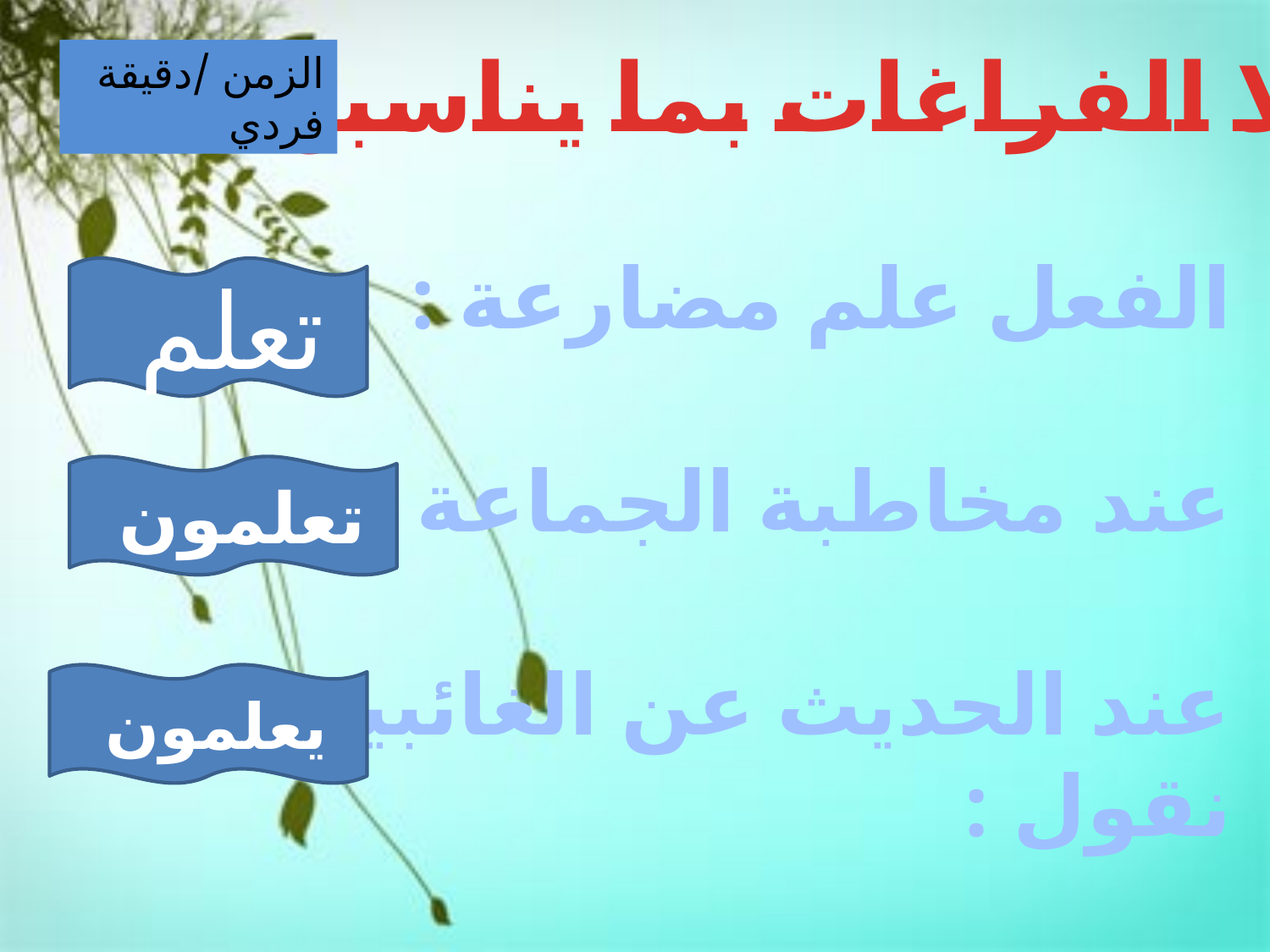

املا الفراغات بما يناسبها:
الزمن /دقيقة فردي
الفعل علم مضارعة :

عند مخاطبة الجماعة نقول :

عند الحديث عن الغائبين نقول :
تعلم
تعلمون
يعلمون